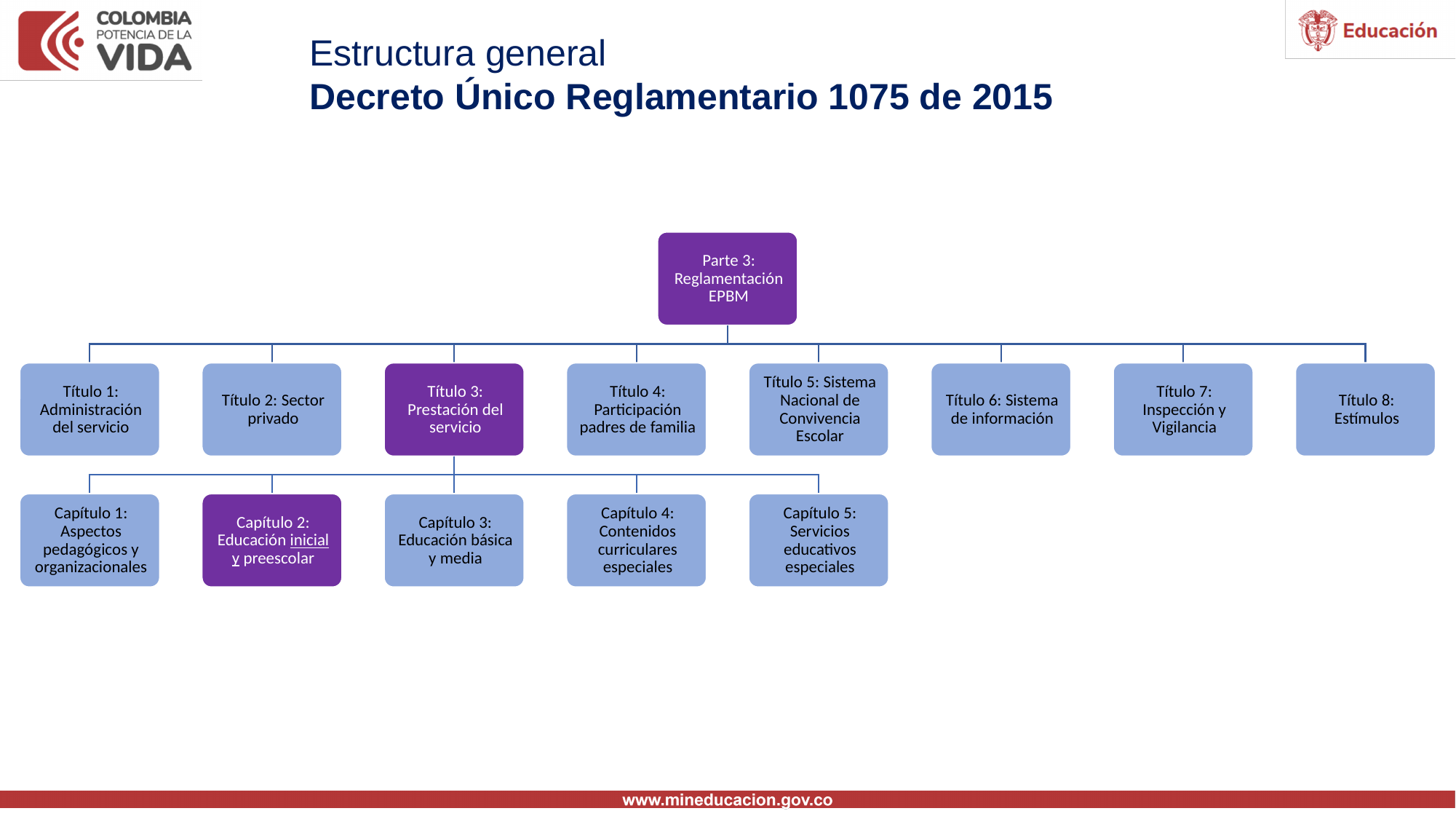

Estructura general
Decreto Único Reglamentario 1075 de 2015
Parte 3: Reglamentación EPBM
Título 1: Administración del servicio
Título 2: Sector privado
Título 3: Prestación del servicio
Capítulo 1: Aspectos pedagógicos y organizacionales
Capítulo 2: Educación inicial y preescolar
Capítulo 3: Educación básica y media
Capítulo 4: Contenidos curriculares especiales
Capítulo 5: Servicios educativos especiales
Título 4: Participación padres de familia
Título 5: Sistema Nacional de Convivencia Escolar
Título 6: Sistema de información
Título 7: Inspección y Vigilancia
Título 8: Estímulos